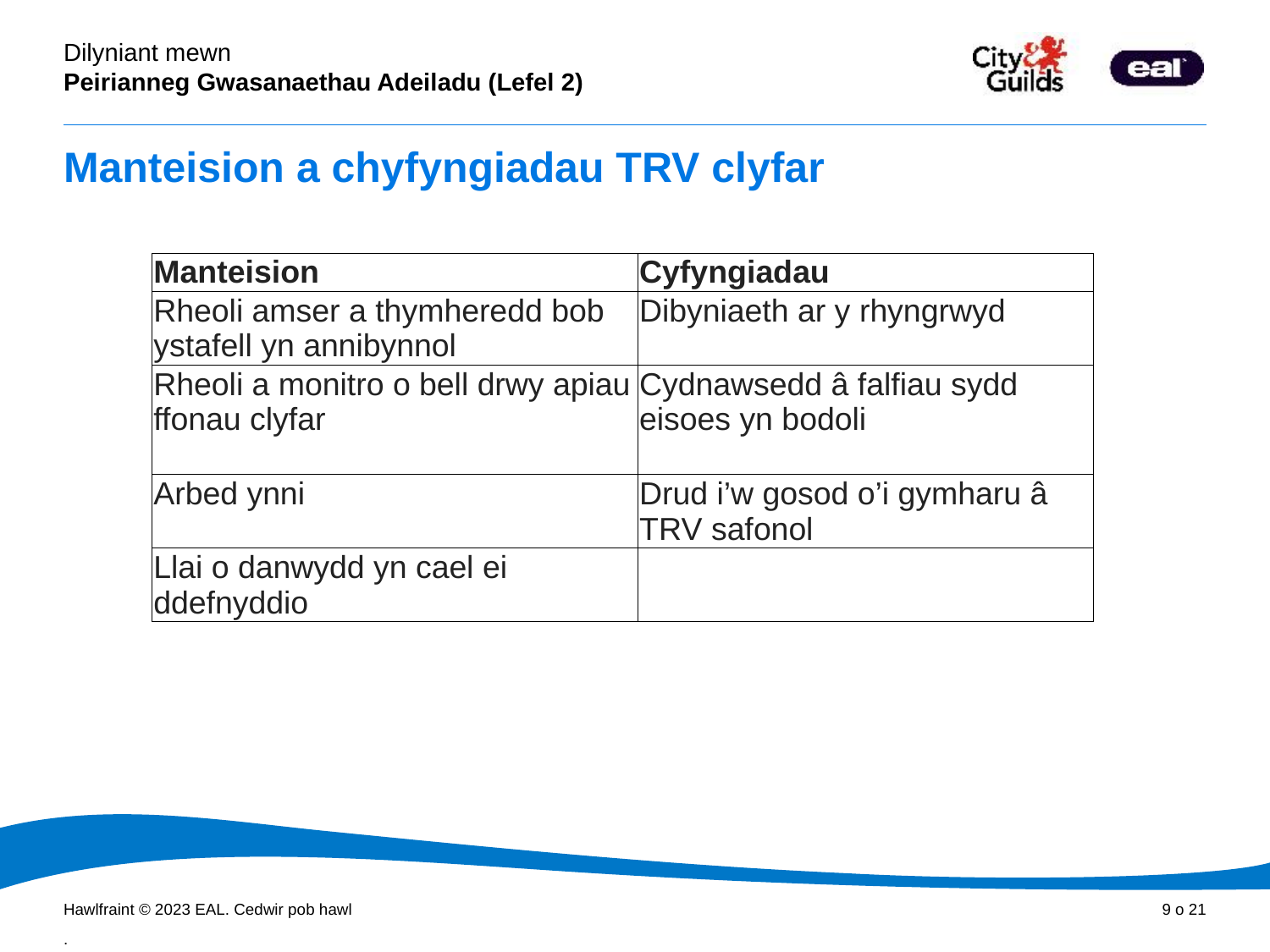

# Manteision a chyfyngiadau TRV clyfar
| Manteision | Cyfyngiadau |
| --- | --- |
| Rheoli amser a thymheredd bob ystafell yn annibynnol | Dibyniaeth ar y rhyngrwyd |
| Rheoli a monitro o bell drwy apiau ffonau clyfar | Cydnawsedd â falfiau sydd eisoes yn bodoli |
| Arbed ynni | Drud i’w gosod o’i gymharu â TRV safonol |
| Llai o danwydd yn cael ei ddefnyddio |  |